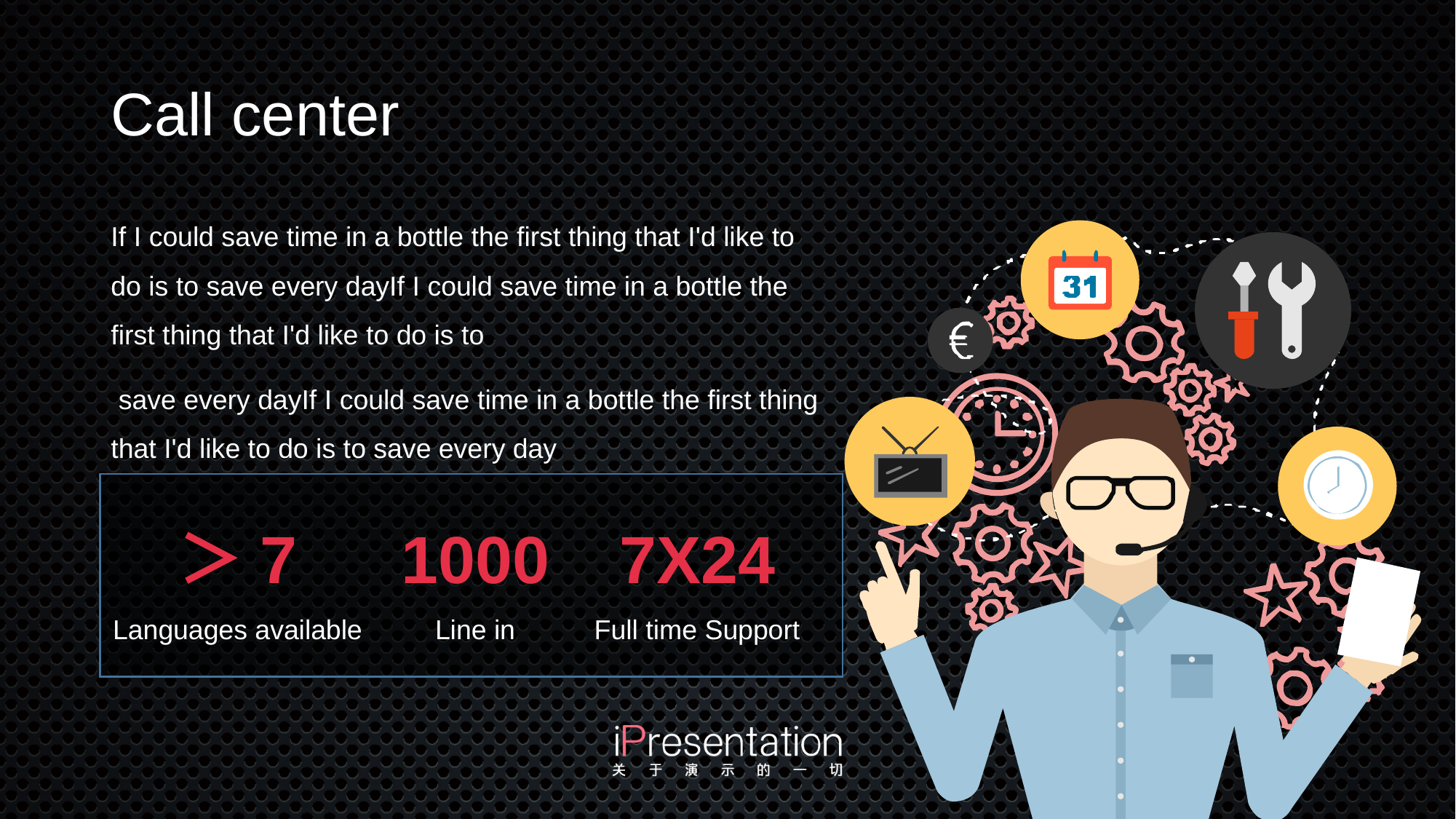

# Call center
If I could save time in a bottle the first thing that I'd like to do is to save every dayIf I could save time in a bottle the first thing that I'd like to do is to
 save every dayIf I could save time in a bottle the first thing that I'd like to do is to save every day

＞7
Languages available
1000
Line in
7X24
Full time Support